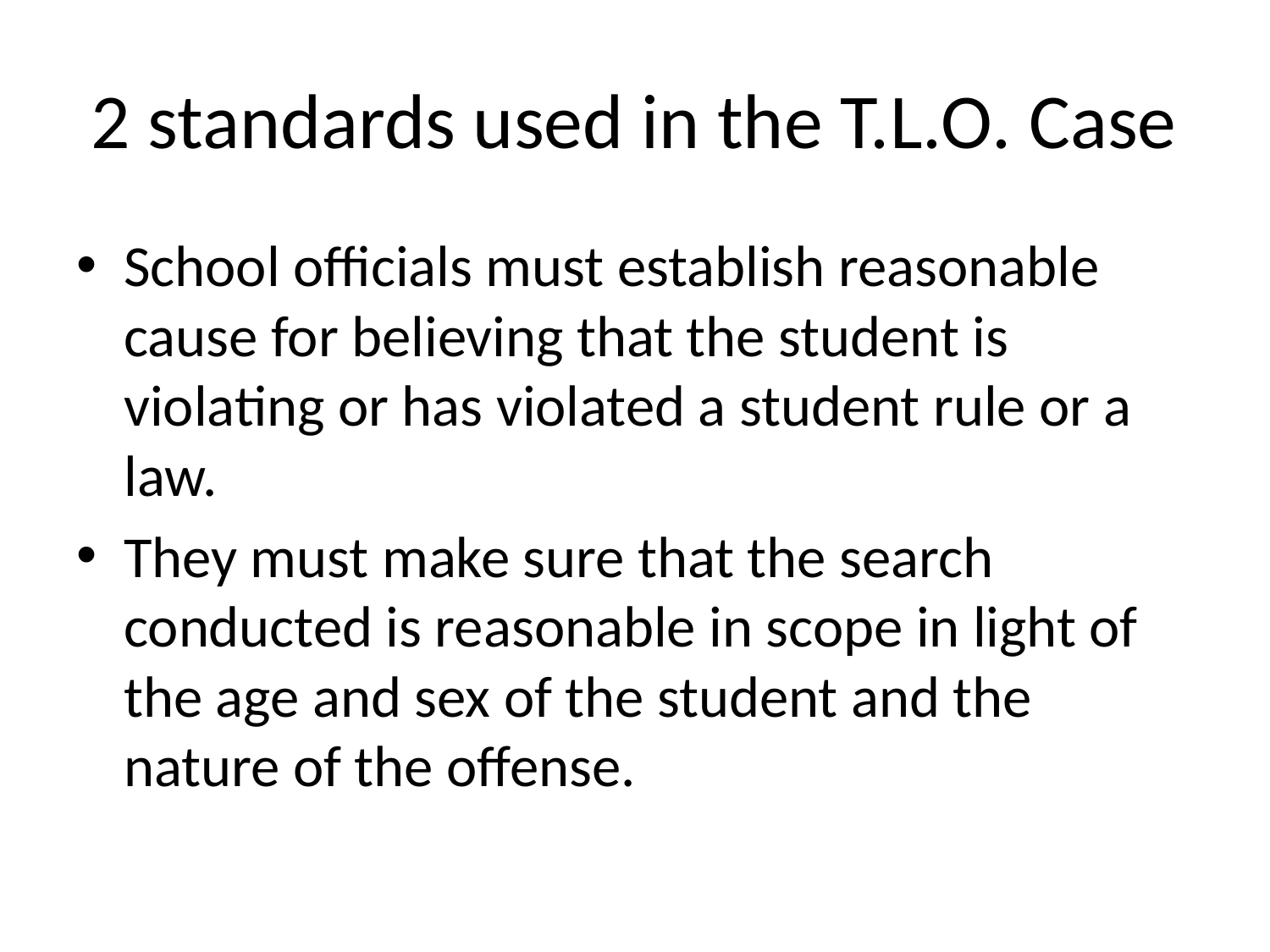

# 2 standards used in the T.L.O. Case
School officials must establish reasonable cause for believing that the student is violating or has violated a student rule or a law.
They must make sure that the search conducted is reasonable in scope in light of the age and sex of the student and the nature of the offense.